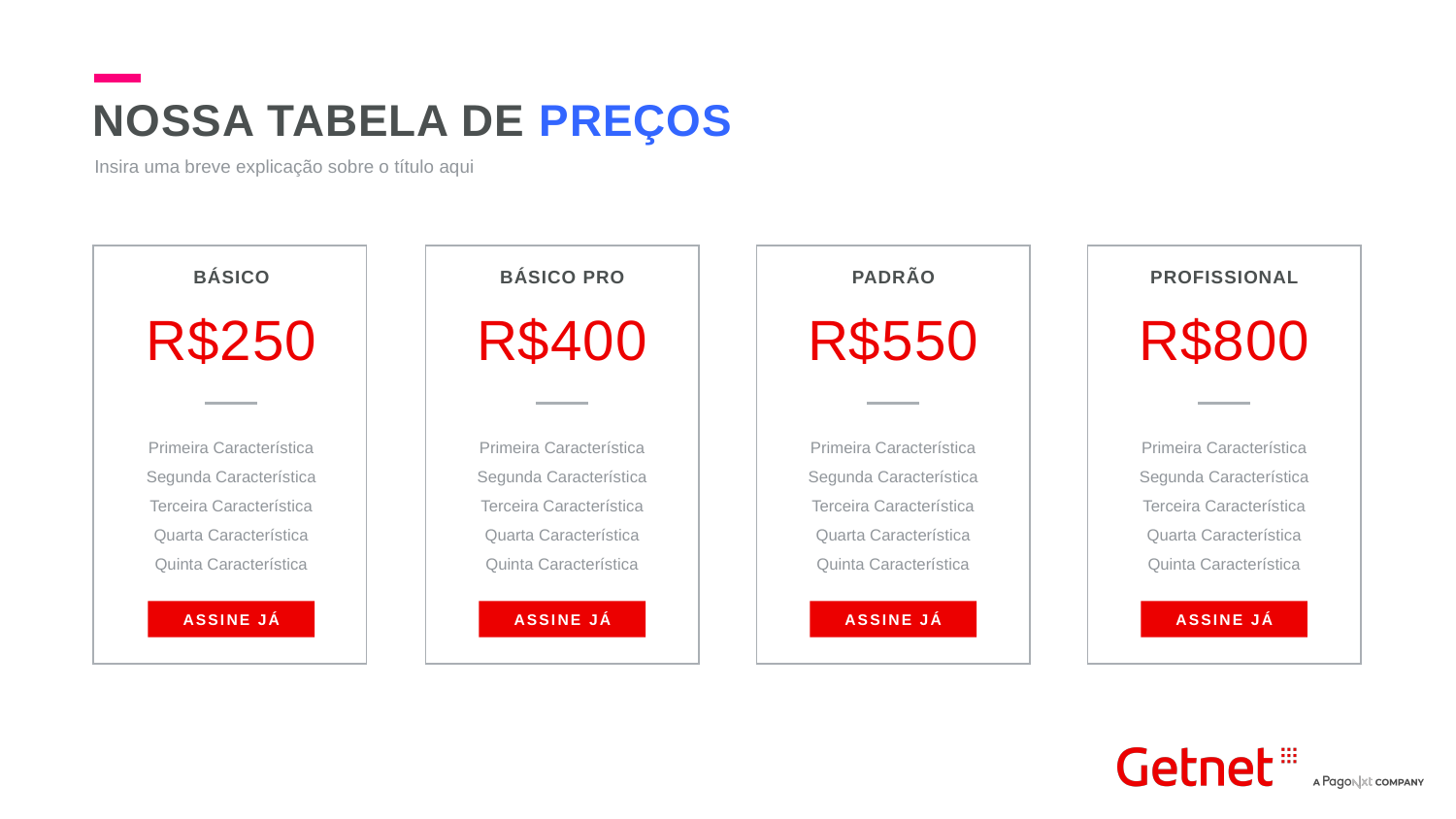

NOSSA TABELA DE PREÇOS
Insira uma breve explicação sobre o título aqui

BÁSICO
R$250
Primeira Característica
Segunda Característica
Terceira Característica
Quarta Característica
Quinta Característica

Assine já

BÁSICO PRO
R$400
Primeira Característica
Segunda Característica
Terceira Característica
Quarta Característica
Quinta Característica

Assine já

PADRÃO
R$550
Primeira Característica
Segunda Característica
Terceira Característica
Quarta Característica
Quinta Característica

Assine já

PROFISSIONAL
R$800
Primeira Característica
Segunda Característica
Terceira Característica
Quarta Característica
Quinta Característica

Assine já